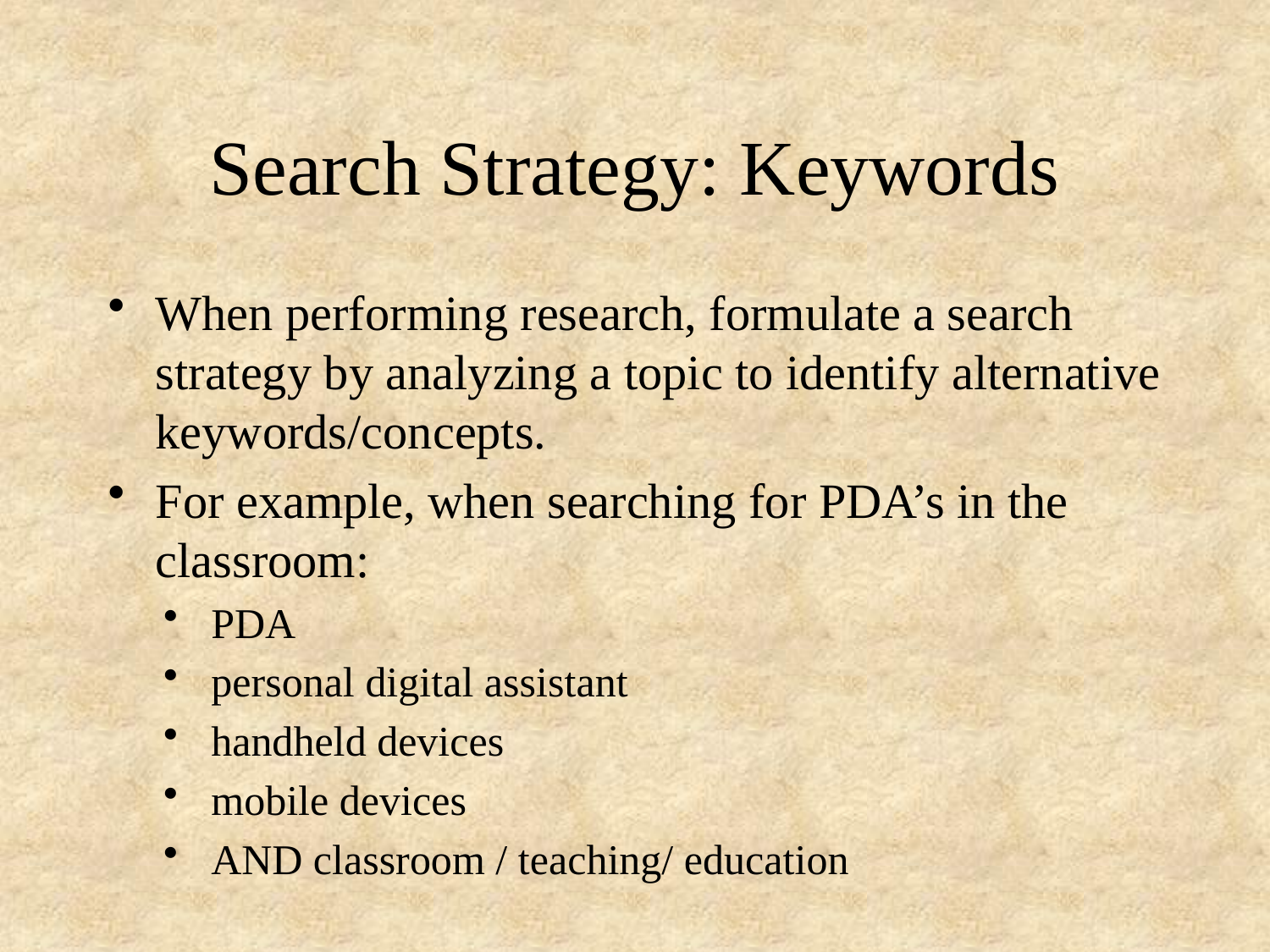

# Search Strategy: Keywords
When performing research, formulate a search strategy by analyzing a topic to identify alternative keywords/concepts.
For example, when searching for PDA’s in the classroom:
PDA
personal digital assistant
handheld devices
mobile devices
AND classroom / teaching/ education